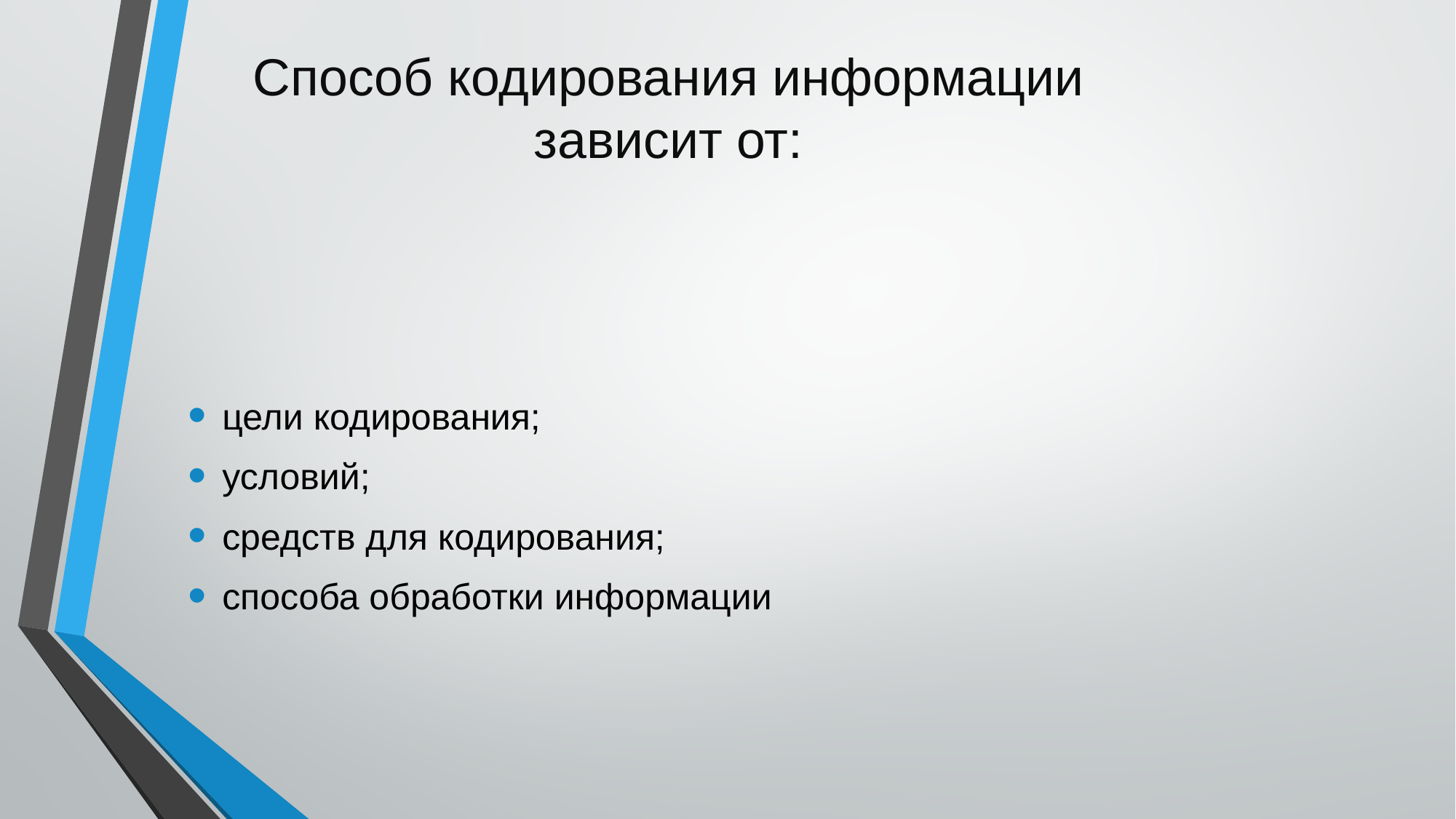

# Способ кодирования информации зависит от:
цели кодирования;
условий;
средств для кодирования;
способа обработки информации